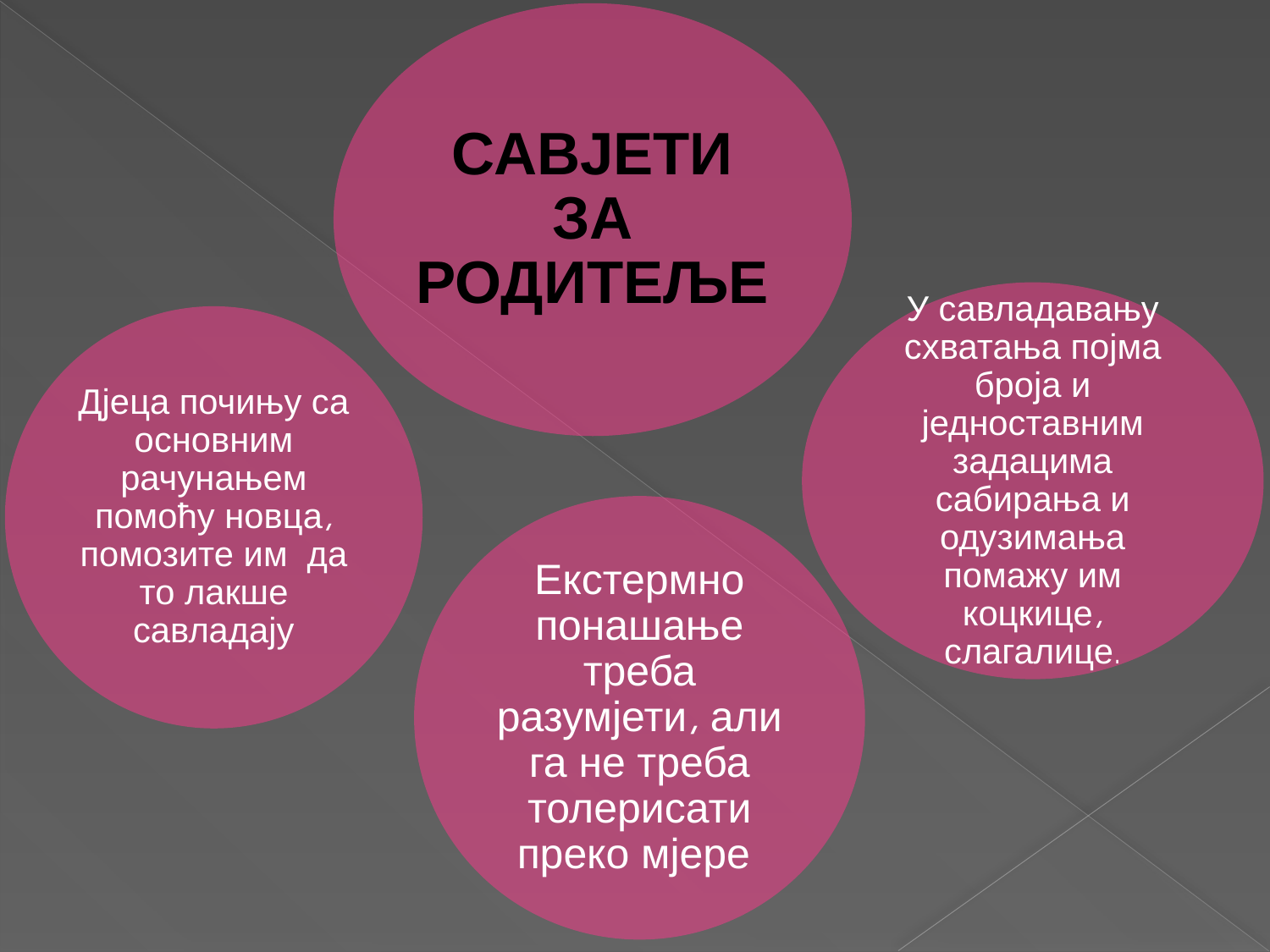

САВЈЕТИ ЗА РОДИТЕЉЕ
Дјеца почињу са основним рачунањем помоћу новца, помозите им  да то лакше савладају
У савладавању схватања појма броја и једноставним задацима сабирања и одузимања помажу им коцкице, слагалице.
Екстермно понашање треба разумјети, али га не треба толерисати преко мјере
#